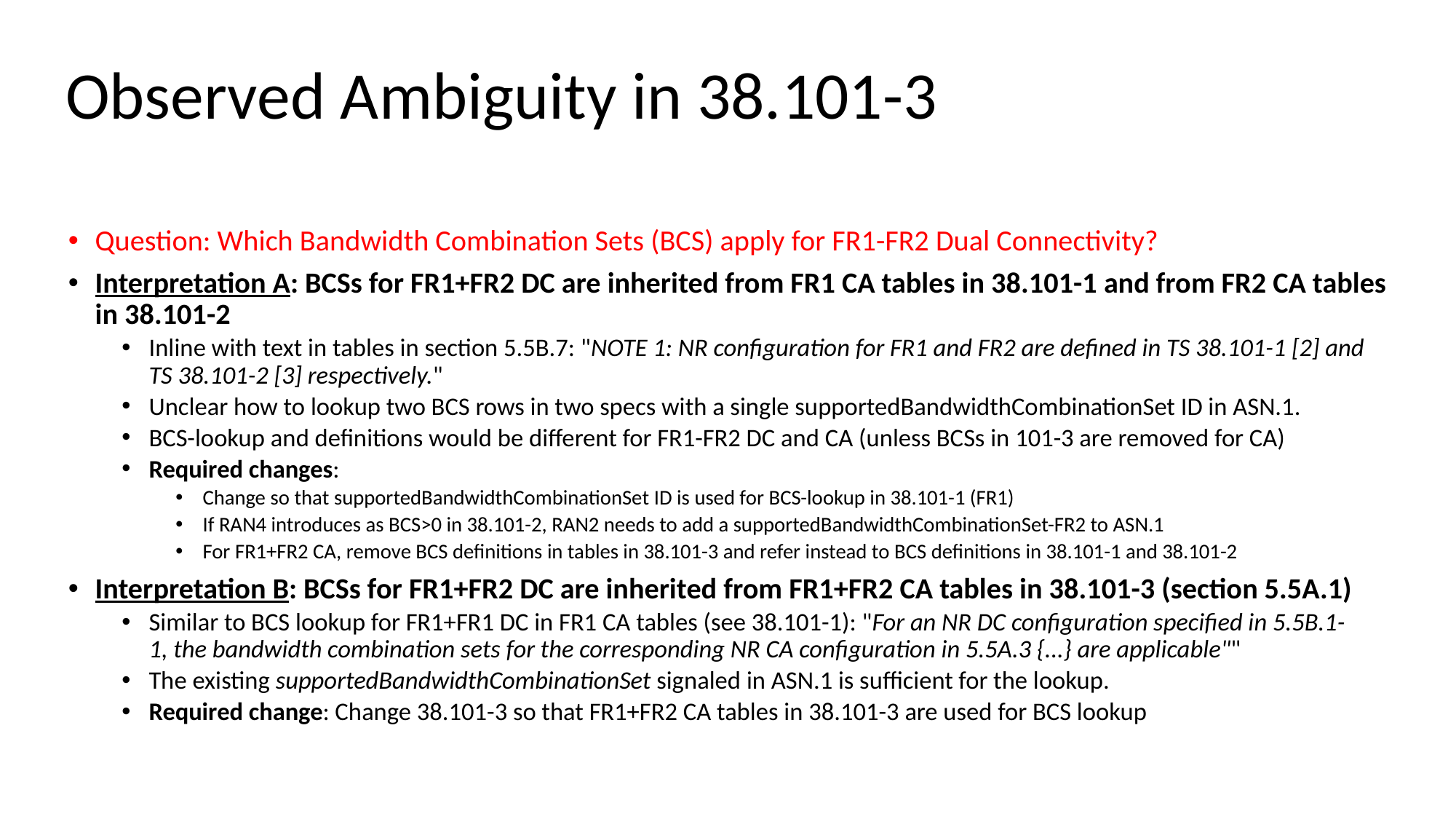

# Observed Ambiguity in 38.101-3
Question: Which Bandwidth Combination Sets (BCS) apply for FR1-FR2 Dual Connectivity?
Interpretation A: BCSs for FR1+FR2 DC are inherited from FR1 CA tables in 38.101-1 and from FR2 CA tables in 38.101-2
Inline with text in tables in section 5.5B.7: "NOTE 1: NR configuration for FR1 and FR2 are defined in TS 38.101-1 [2] and TS 38.101-2 [3] respectively."
Unclear how to lookup two BCS rows in two specs with a single supportedBandwidthCombinationSet ID in ASN.1.
BCS-lookup and definitions would be different for FR1-FR2 DC and CA (unless BCSs in 101-3 are removed for CA)
Required changes:
Change so that supportedBandwidthCombinationSet ID is used for BCS-lookup in 38.101-1 (FR1)
If RAN4 introduces as BCS>0 in 38.101-2, RAN2 needs to add a supportedBandwidthCombinationSet-FR2 to ASN.1
For FR1+FR2 CA, remove BCS definitions in tables in 38.101-3 and refer instead to BCS definitions in 38.101-1 and 38.101-2
Interpretation B: BCSs for FR1+FR2 DC are inherited from FR1+FR2 CA tables in 38.101-3 (section 5.5A.1)
Similar to BCS lookup for FR1+FR1 DC in FR1 CA tables (see 38.101-1): "For an NR DC configuration specified in 5.5B.1-1, the bandwidth combination sets for the corresponding NR CA configuration in 5.5A.3 {...} are applicable""
The existing supportedBandwidthCombinationSet signaled in ASN.1 is sufficient for the lookup.
Required change: Change 38.101-3 so that FR1+FR2 CA tables in 38.101-3 are used for BCS lookup